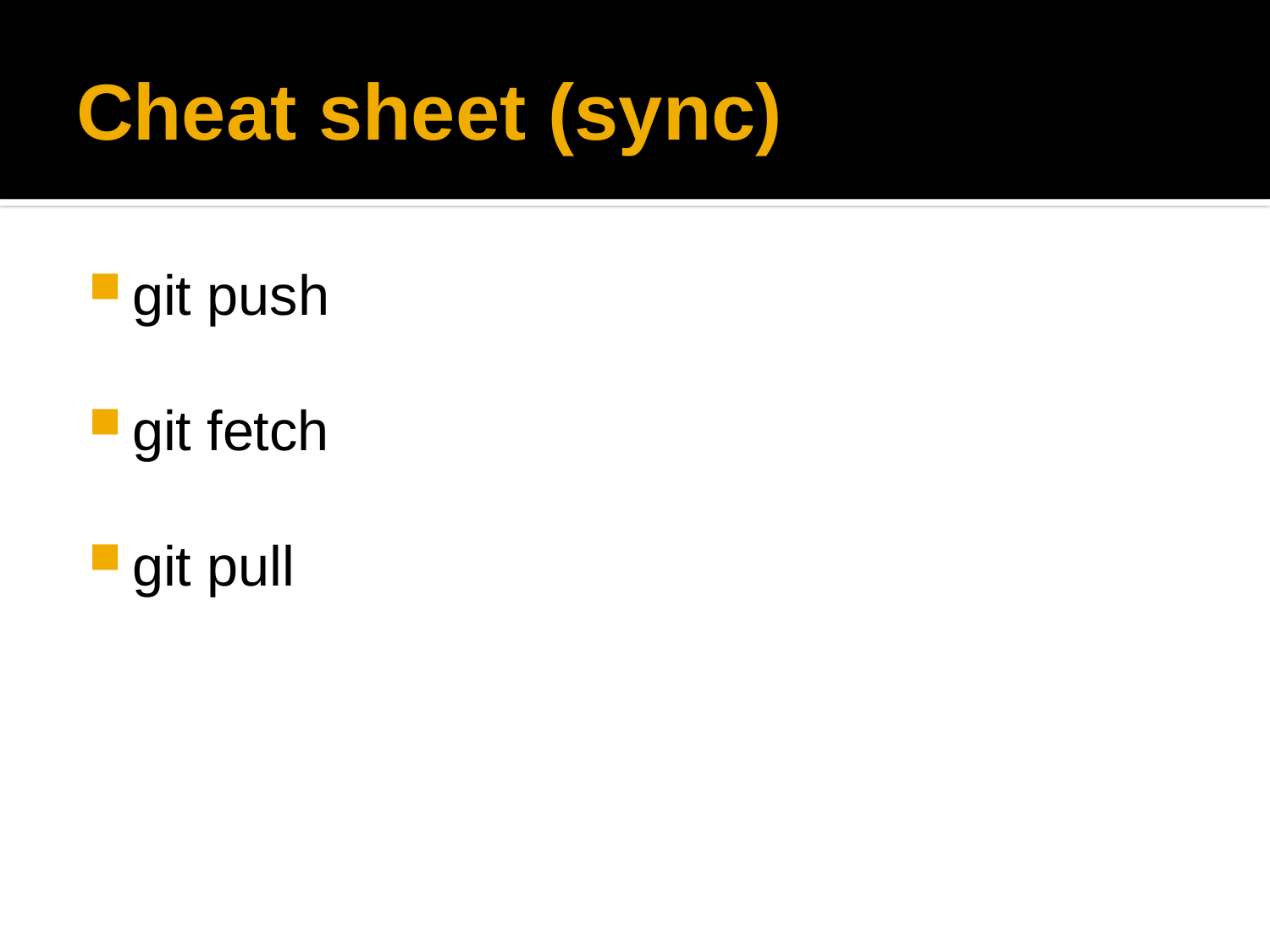

# Cheat sheet (sync)
git push

git fetch

git pull